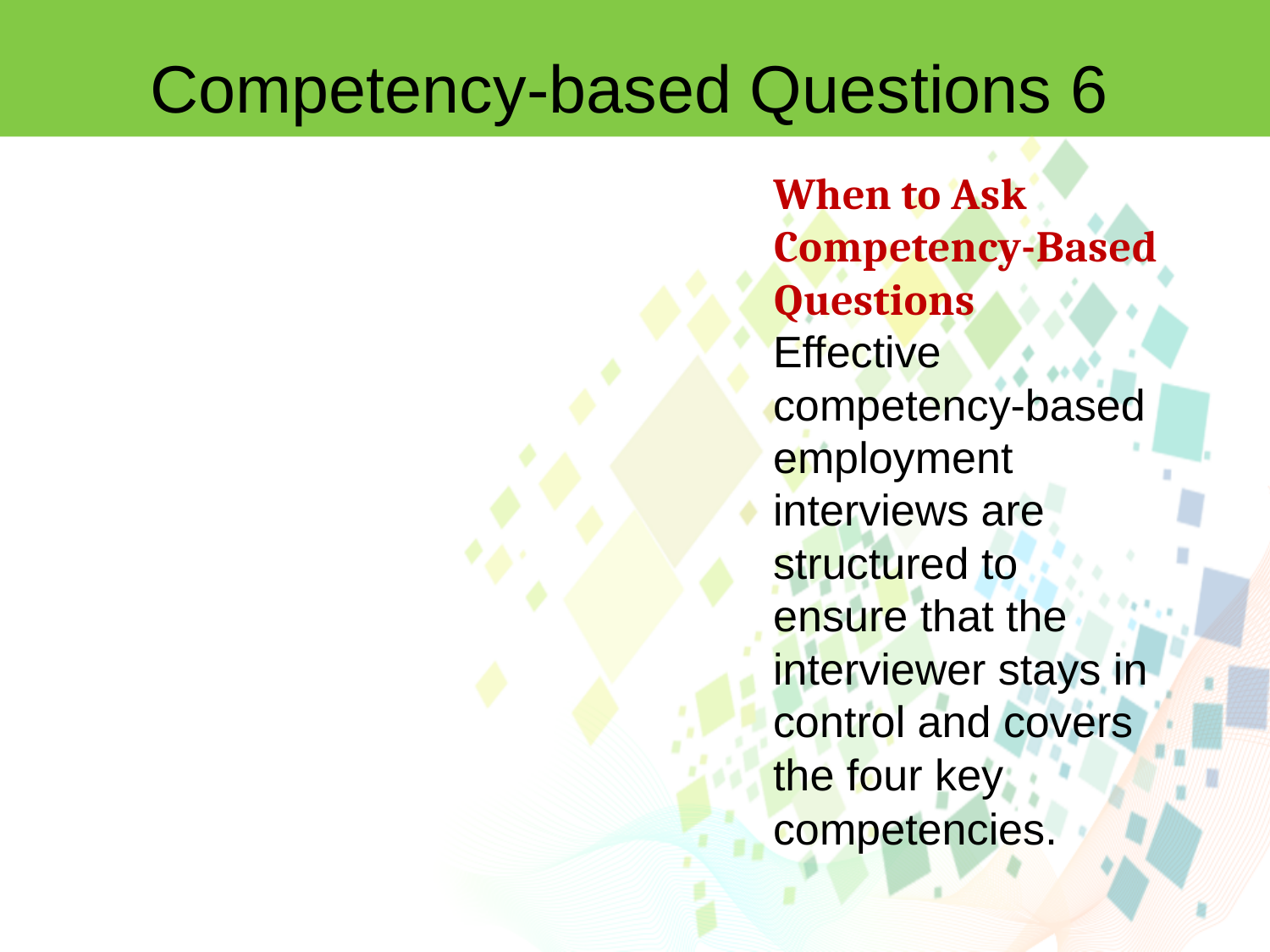

Competency-based Questions 6
When to Ask Competency-Based Questions
Effective competency-based employment interviews are structured to ensure that the
interviewer stays in control and covers the four key competencies.